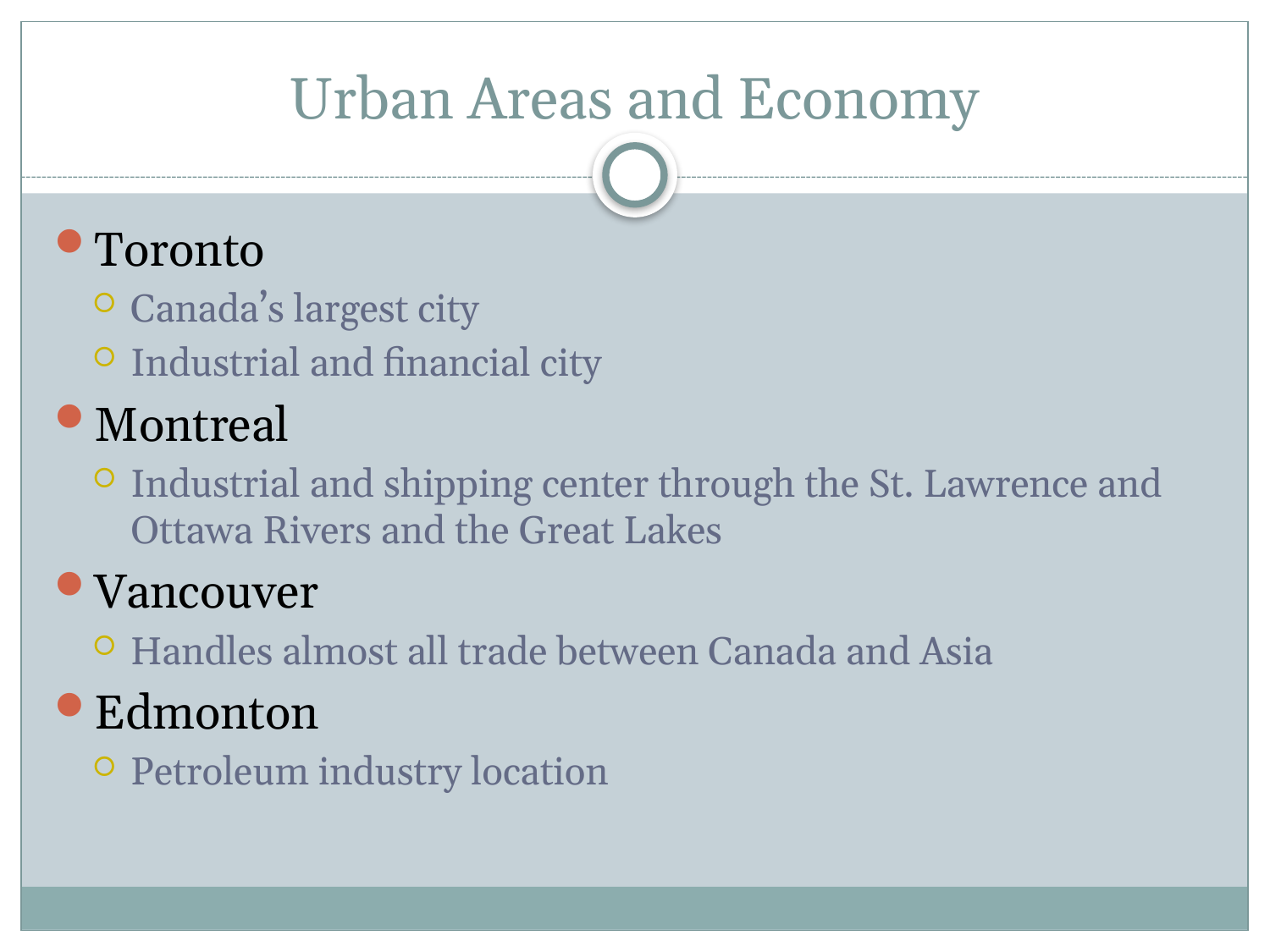

# Urban Areas and Economy
Toronto
Canada’s largest city
Industrial and financial city
Montreal
Industrial and shipping center through the St. Lawrence and Ottawa Rivers and the Great Lakes
Vancouver
Handles almost all trade between Canada and Asia
Edmonton
Petroleum industry location